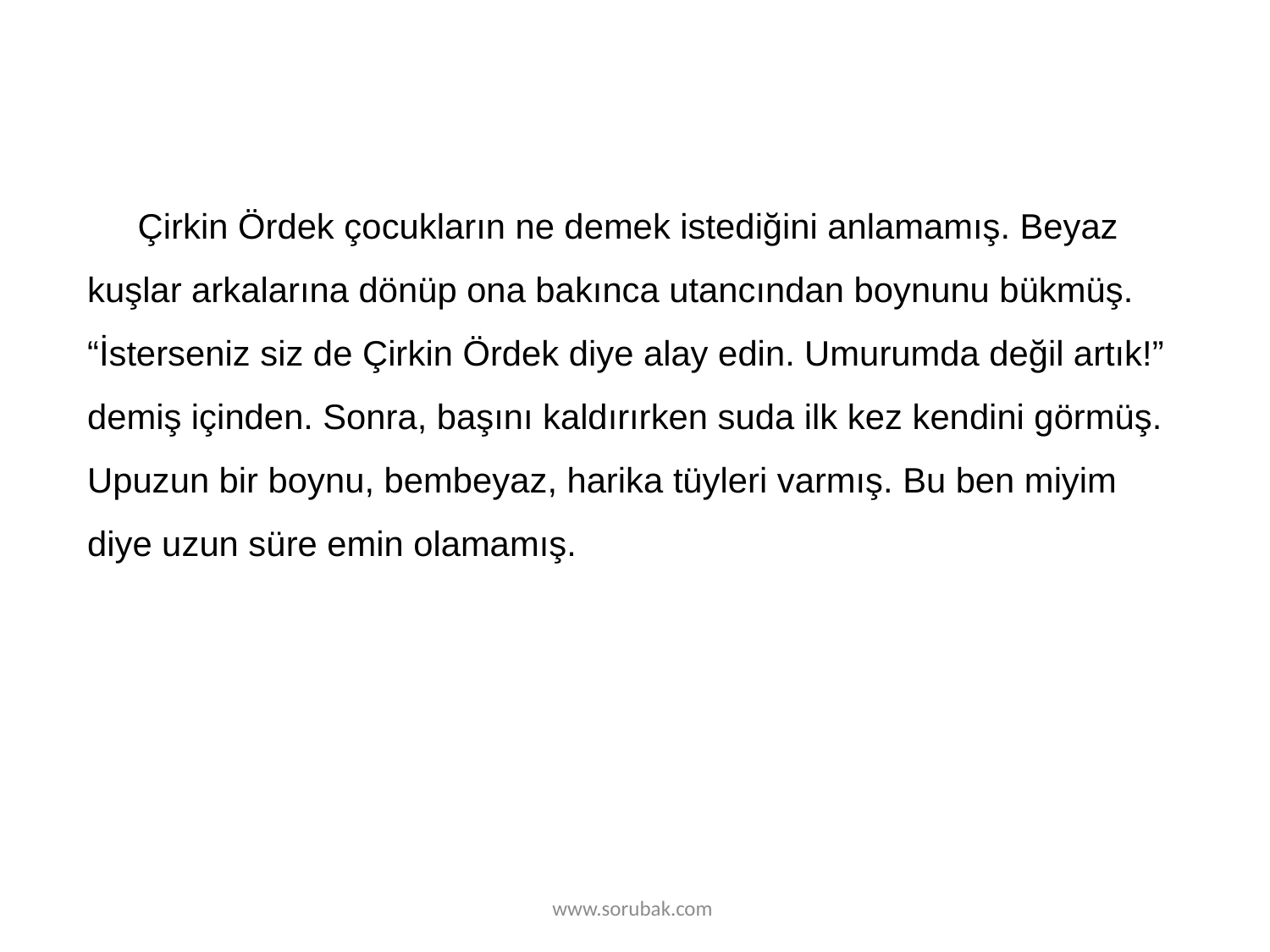

Çirkin Ördek çocukların ne demek istediğini anlamamış. Beyaz kuşlar arkalarına dönüp ona bakınca utancından boynunu bükmüş. “İsterseniz siz de Çirkin Ördek diye alay edin. Umurumda değil artık!” demiş içinden. Sonra, başını kaldırırken suda ilk kez kendini görmüş. Upuzun bir boynu, bembeyaz, harika tüyleri varmış. Bu ben miyim diye uzun süre emin olamamış.
www.sorubak.com